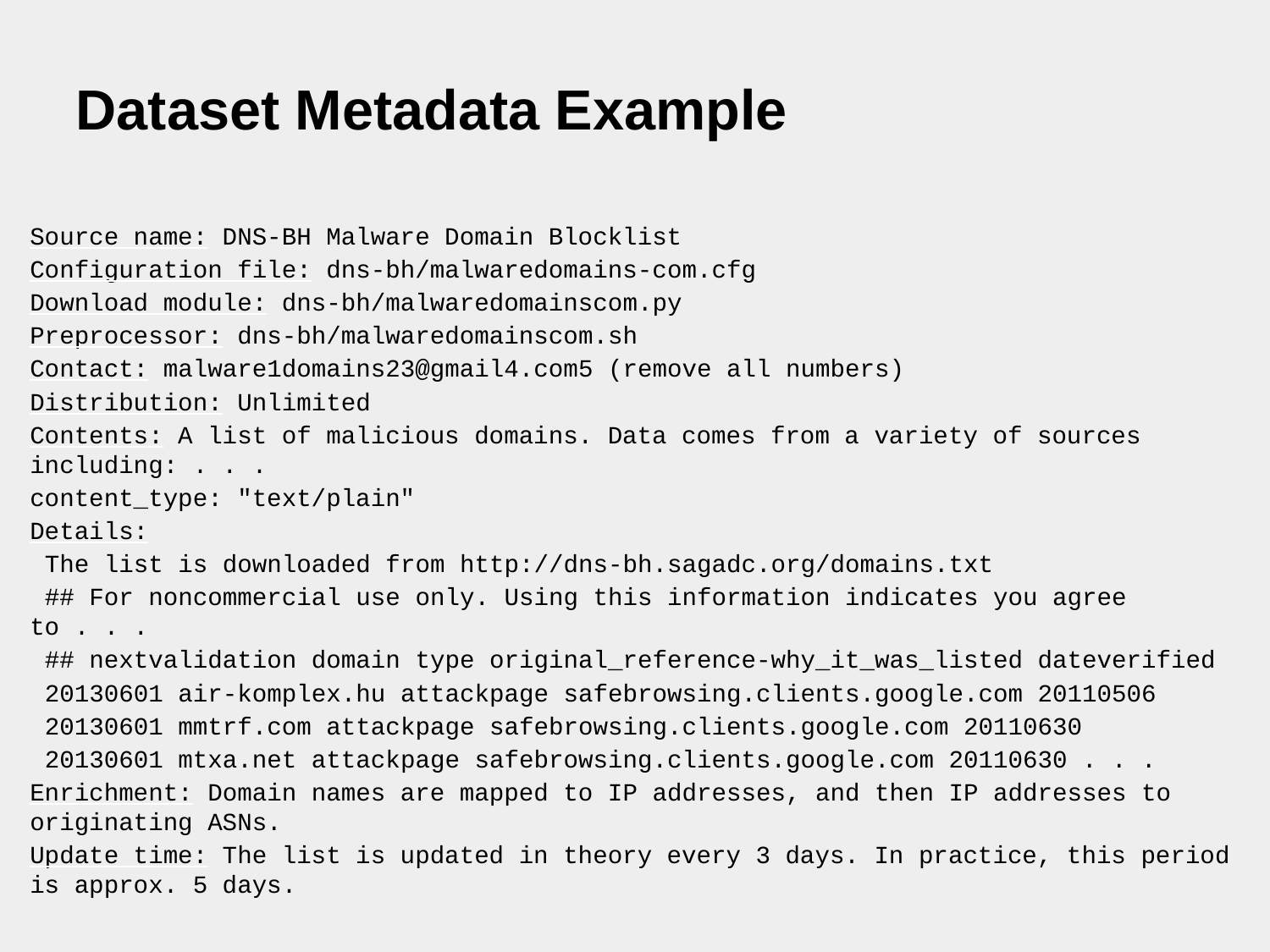

Source name: DNS-BH Malware Domain Blocklist
Configuration file: dns-bh/malwaredomains-com.cfg
Download module: dns-bh/malwaredomainscom.py
Preprocessor: dns-bh/malwaredomainscom.sh
Contact: malware1domains23@gmail4.com5 (remove all numbers)
Distribution: Unlimited
Contents: A list of malicious domains. Data comes from a variety of sources including: . . .
content_type: "text/plain"
Details:
 The list is downloaded from http://dns-bh.sagadc.org/domains.txt
 ## For noncommercial use only. Using this information indicates you agree to . . .
 ## nextvalidation domain type original_reference-why_it_was_listed dateverified
 20130601 air-komplex.hu attackpage safebrowsing.clients.google.com 20110506
 20130601 mmtrf.com attackpage safebrowsing.clients.google.com 20110630
 20130601 mtxa.net attackpage safebrowsing.clients.google.com 20110630 . . .
Enrichment: Domain names are mapped to IP addresses, and then IP addresses to
originating ASNs.
Update time: The list is updated in theory every 3 days. In practice, this period is approx. 5 days.
Dataset Metadata Example